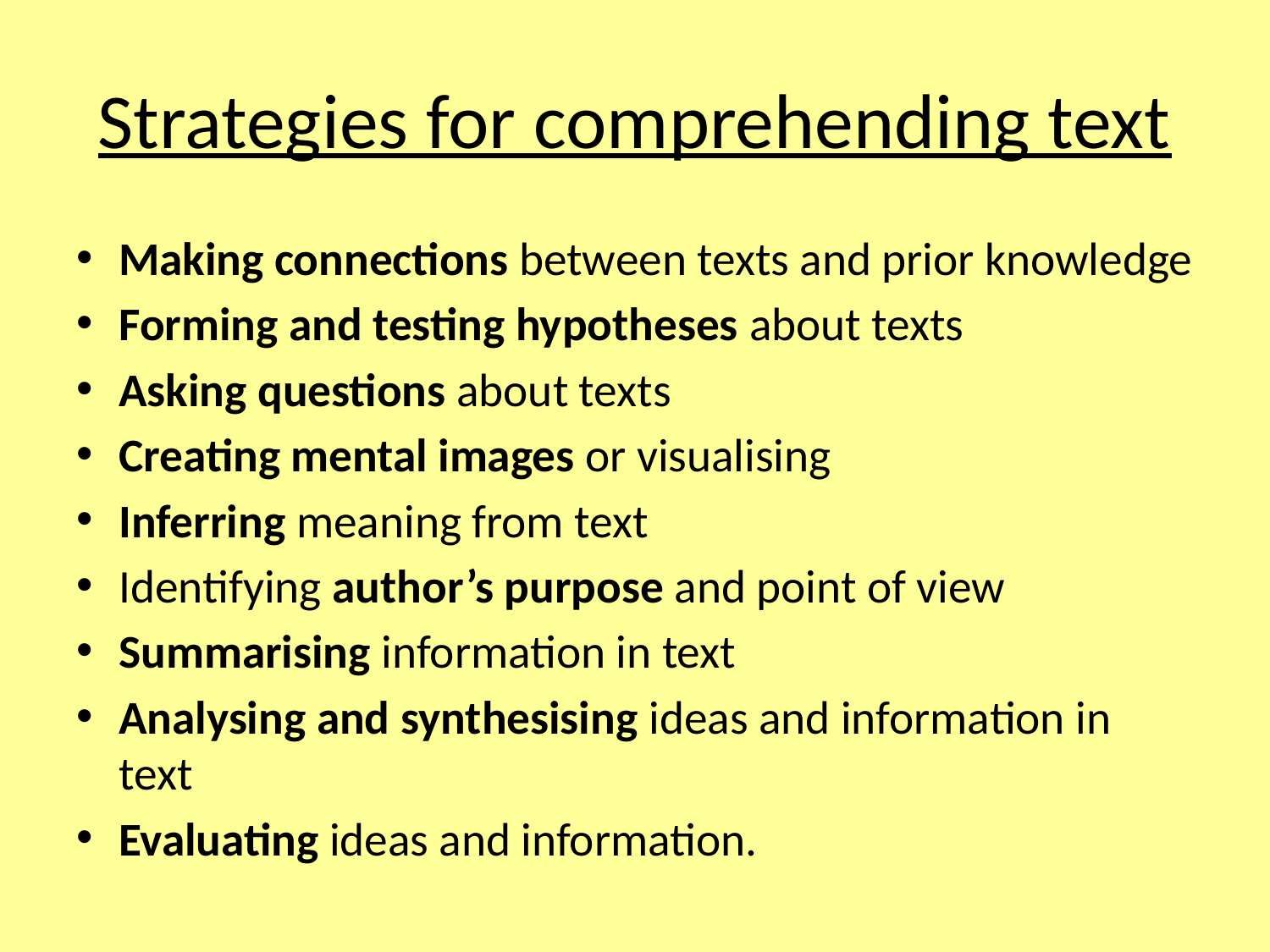

# Strategies for comprehending text
Making connections between texts and prior knowledge
Forming and testing hypotheses about texts
Asking questions about texts
Creating mental images or visualising
Inferring meaning from text
Identifying author’s purpose and point of view
Summarising information in text
Analysing and synthesising ideas and information in text
Evaluating ideas and information.